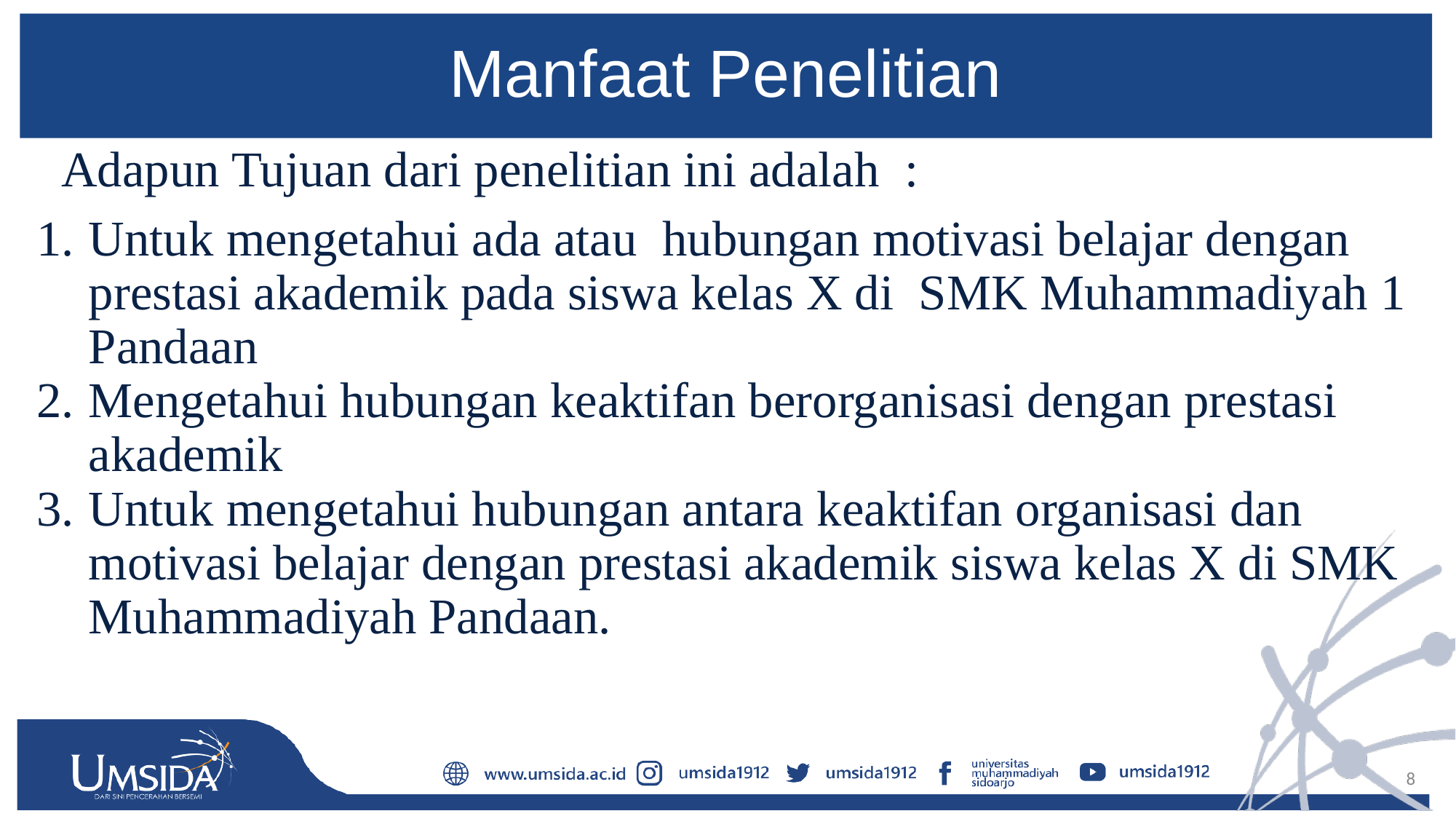

# Manfaat Penelitian
Adapun Tujuan dari penelitian ini adalah  :
Untuk mengetahui ada atau  hubungan motivasi belajar dengan prestasi akademik pada siswa kelas X di  SMK Muhammadiyah 1 Pandaan
Mengetahui hubungan keaktifan berorganisasi dengan prestasi akademik
Untuk mengetahui hubungan antara keaktifan organisasi dan motivasi belajar dengan prestasi akademik siswa kelas X di SMK Muhammadiyah Pandaan.